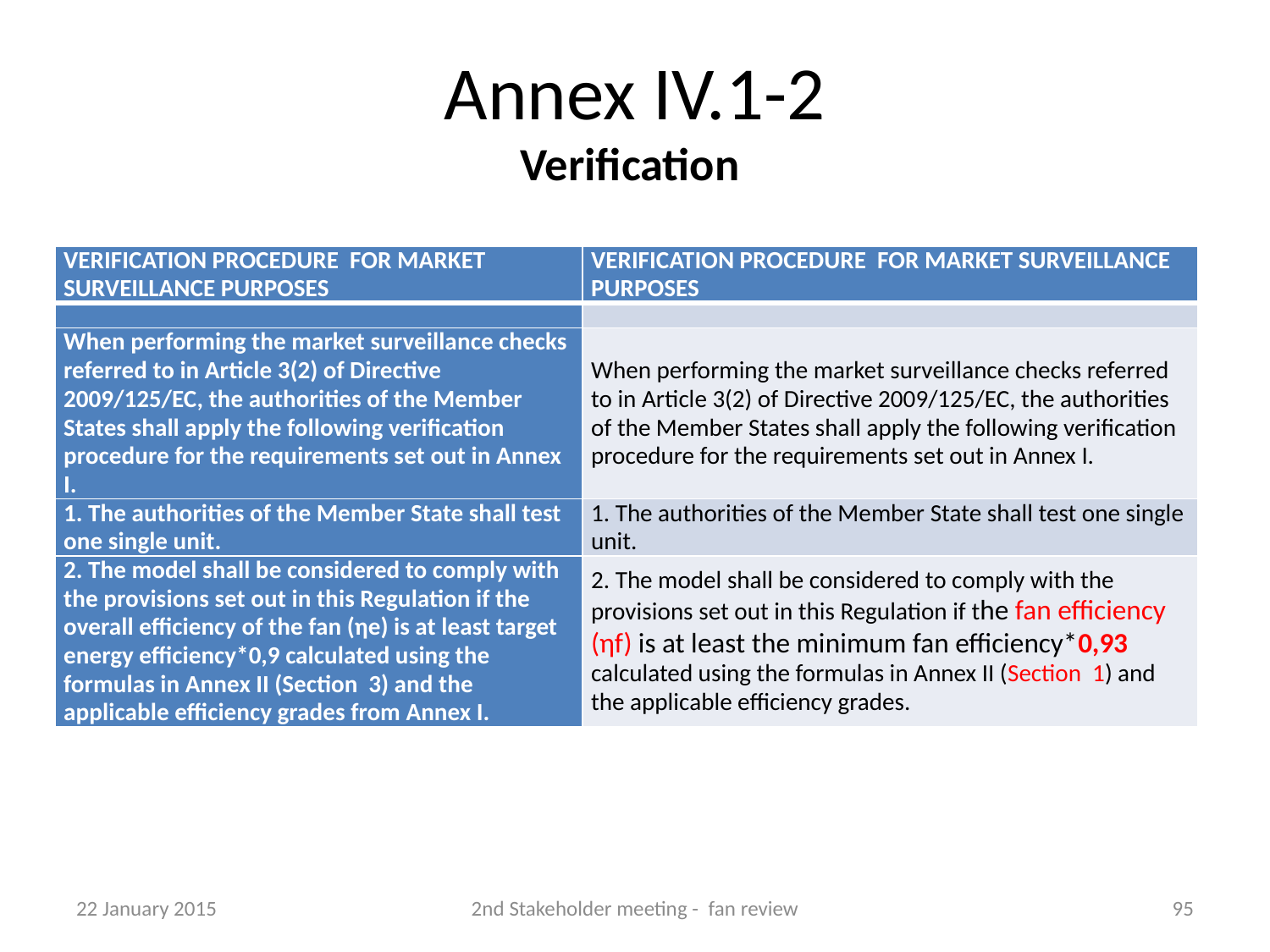

# Annex IV.1-2 Verification
| VERIFICATION PROCEDURE FOR MARKET SURVEILLANCE PURPOSES | VERIFICATION PROCEDURE FOR MARKET SURVEILLANCE PURPOSES |
| --- | --- |
|  |  |
| When performing the market surveillance checks referred to in Article 3(2) of Directive 2009/125/EC, the authorities of the Member States shall apply the following verification procedure for the requirements set out in Annex I. | When performing the market surveillance checks referred to in Article 3(2) of Directive 2009/125/EC, the authorities of the Member States shall apply the following verification procedure for the requirements set out in Annex I. |
| 1. The authorities of the Member State shall test one single unit. | 1. The authorities of the Member State shall test one single unit. |
| 2. The model shall be considered to comply with the provisions set out in this Regulation if the overall efficiency of the fan (ηe) is at least target energy efficiency\*0,9 calculated using the formulas in Annex II (Section 3) and the applicable efficiency grades from Annex I. | 2. The model shall be considered to comply with the provisions set out in this Regulation if the fan efficiency (ηf) is at least the minimum fan efficiency\*0,93 calculated using the formulas in Annex II (Section 1) and the applicable efficiency grades. |
22 January 2015
2nd Stakeholder meeting -  fan review
95